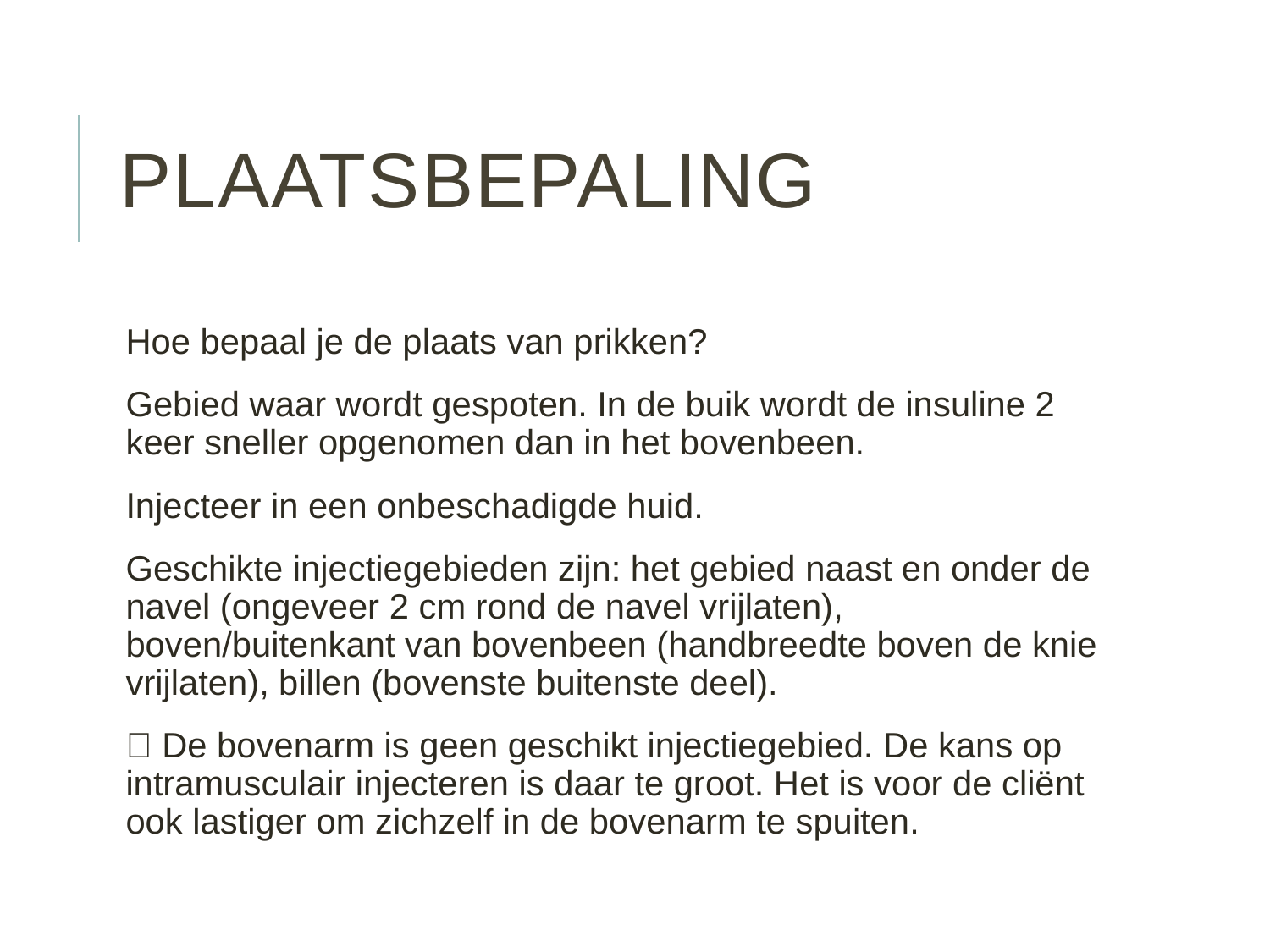

# plaatsbepaling
Hoe bepaal je de plaats van prikken?
Gebied waar wordt gespoten. In de buik wordt de insuline 2 keer sneller opgenomen dan in het bovenbeen.
Injecteer in een onbeschadigde huid.
Geschikte injectiegebieden zijn: het gebied naast en onder de navel (ongeveer 2 cm rond de navel vrijlaten), boven/buitenkant van bovenbeen (handbreedte boven de knie vrijlaten), billen (bovenste buitenste deel).
􀂄 De bovenarm is geen geschikt injectiegebied. De kans op intramusculair injecteren is daar te groot. Het is voor de cliënt ook lastiger om zichzelf in de bovenarm te spuiten.